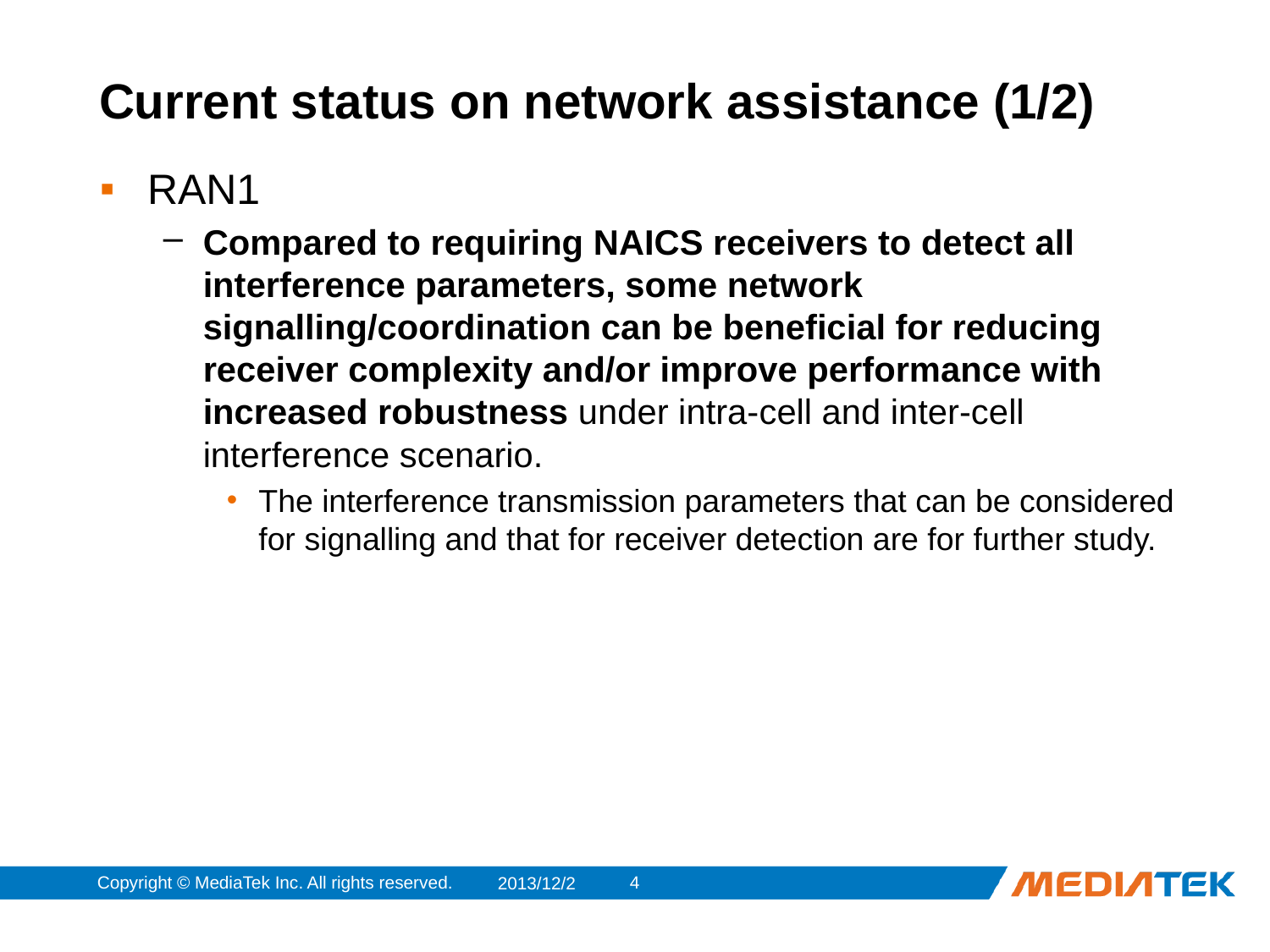

# Current status on network assistance (1/2)
RAN1
Compared to requiring NAICS receivers to detect all interference parameters, some network signalling/coordination can be beneficial for reducing receiver complexity and/or improve performance with increased robustness under intra-cell and inter-cell interference scenario.
The interference transmission parameters that can be considered for signalling and that for receiver detection are for further study.
Copyright © MediaTek Inc. All rights reserved.
4
2013/12/2